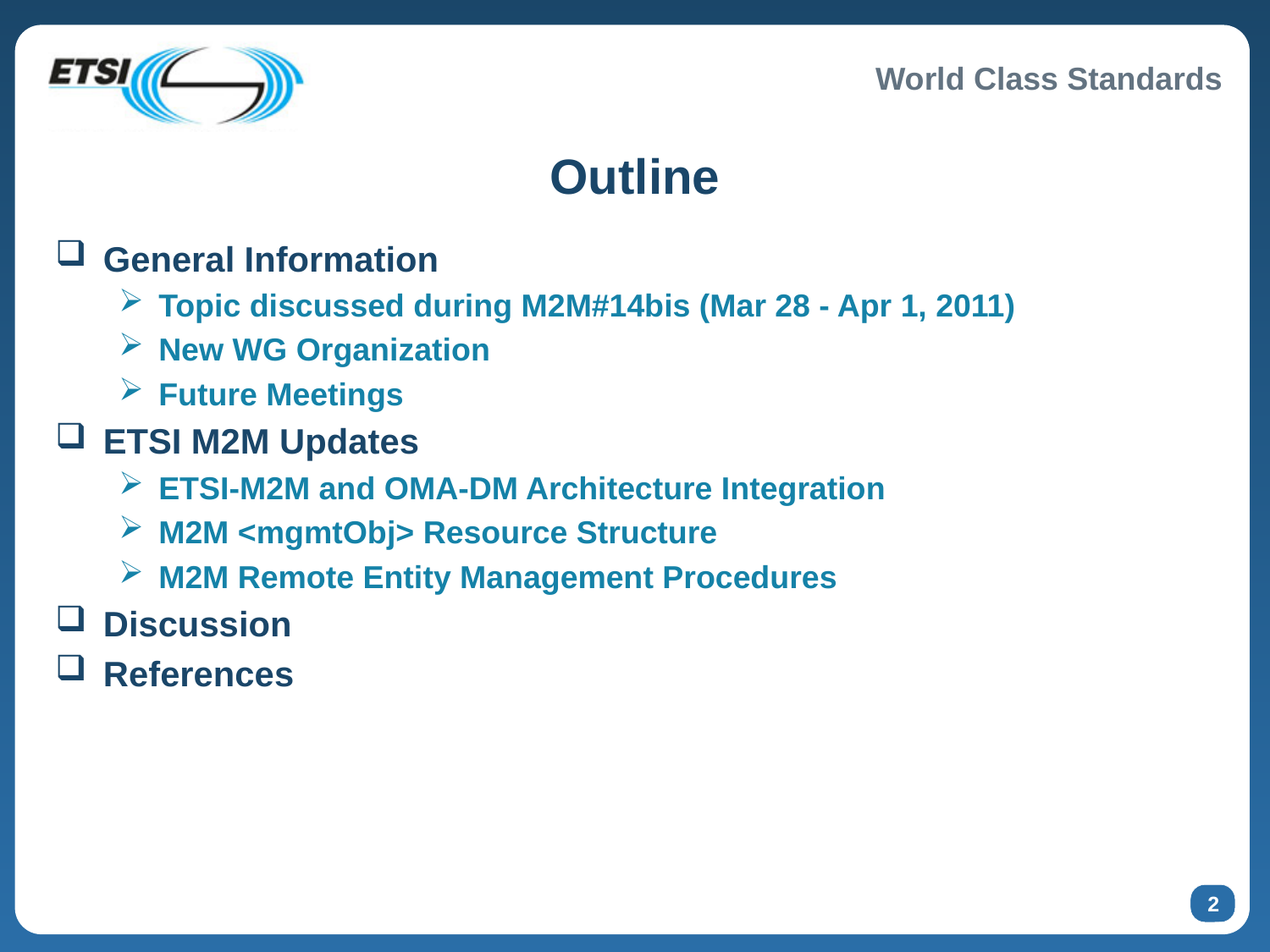

# Outline
General Information
Topic discussed during M2M#14bis (Mar 28 - Apr 1, 2011)
New WG Organization
Future Meetings
ETSI M2M Updates
ETSI-M2M and OMA-DM Architecture Integration
M2M <mgmtObj> Resource Structure
M2M Remote Entity Management Procedures
Discussion
References
2